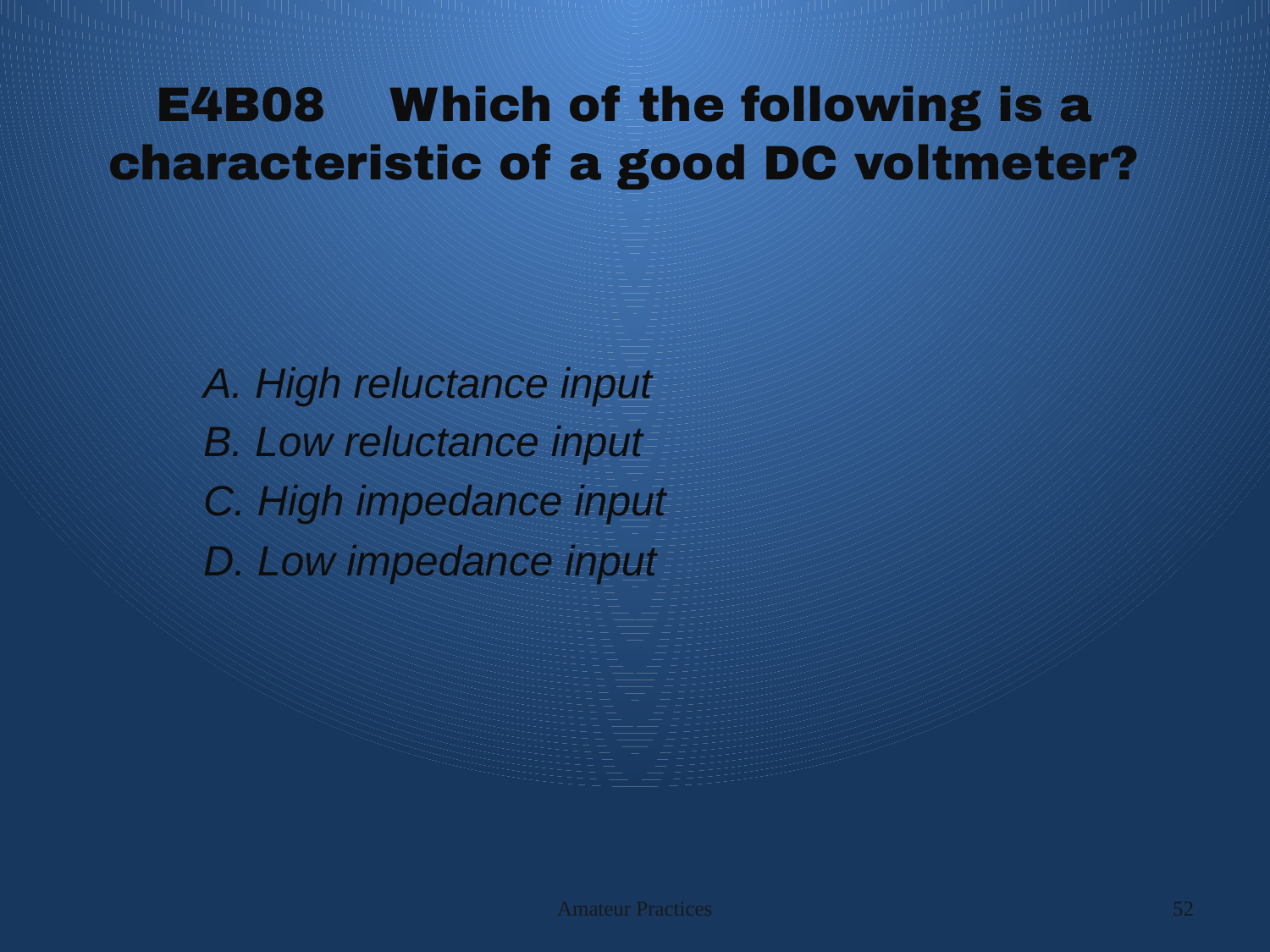

# E4B08    Which of the following is a characteristic of a good DC voltmeter?
A. High reluctance input
B. Low reluctance input
C. High impedance input
D. Low impedance input
Amateur Practices
52